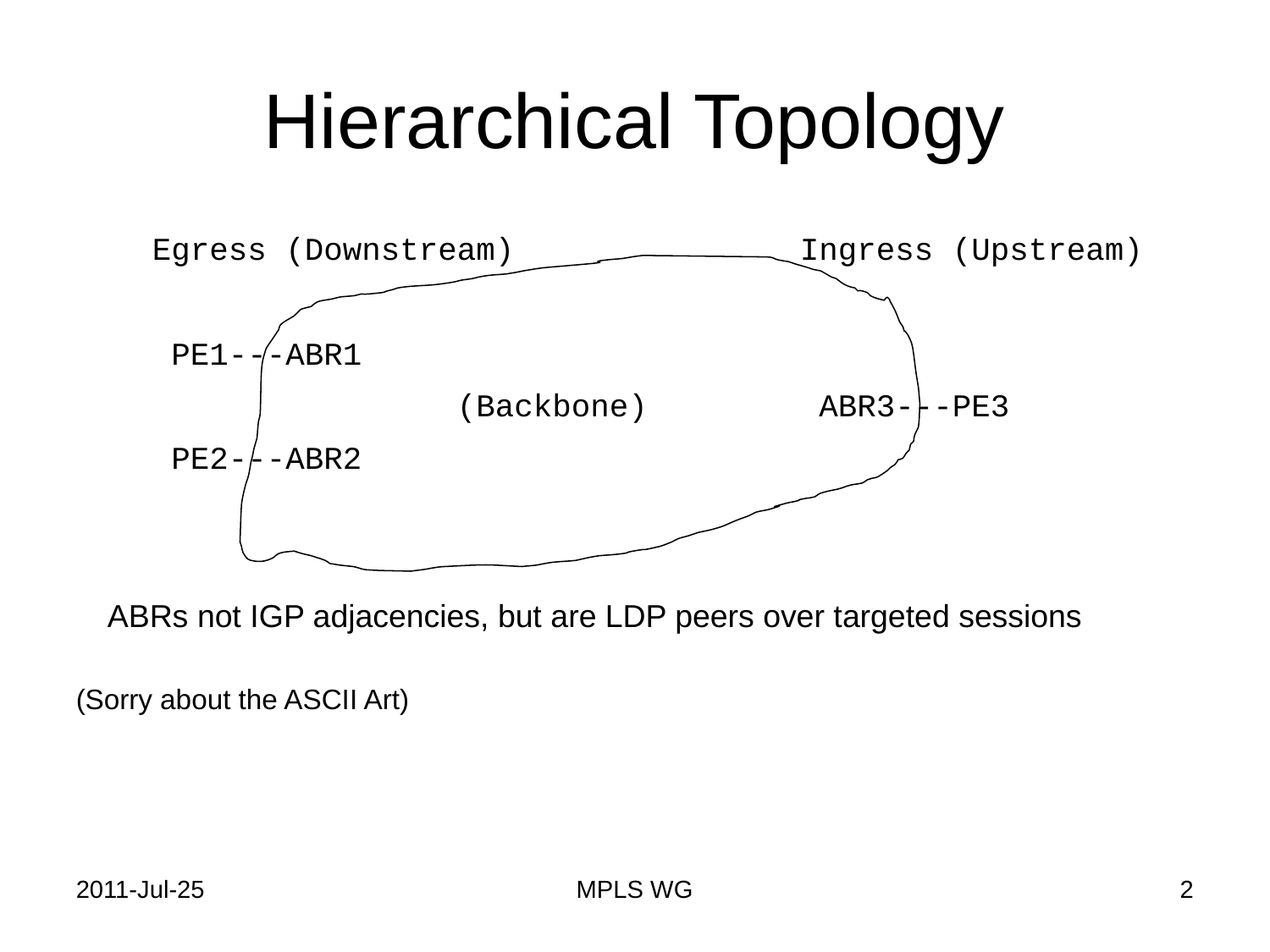

# Hierarchical Topology
    Egress (Downstream)               Ingress (Upstream)

     PE1---ABR1
                    (Backbone)         ABR3---PE3
     PE2---ABR2

  ABRs not IGP adjacencies, but are LDP peers over targeted sessions
(Sorry about the ASCII Art)

2011-Jul-25
MPLS WG
2